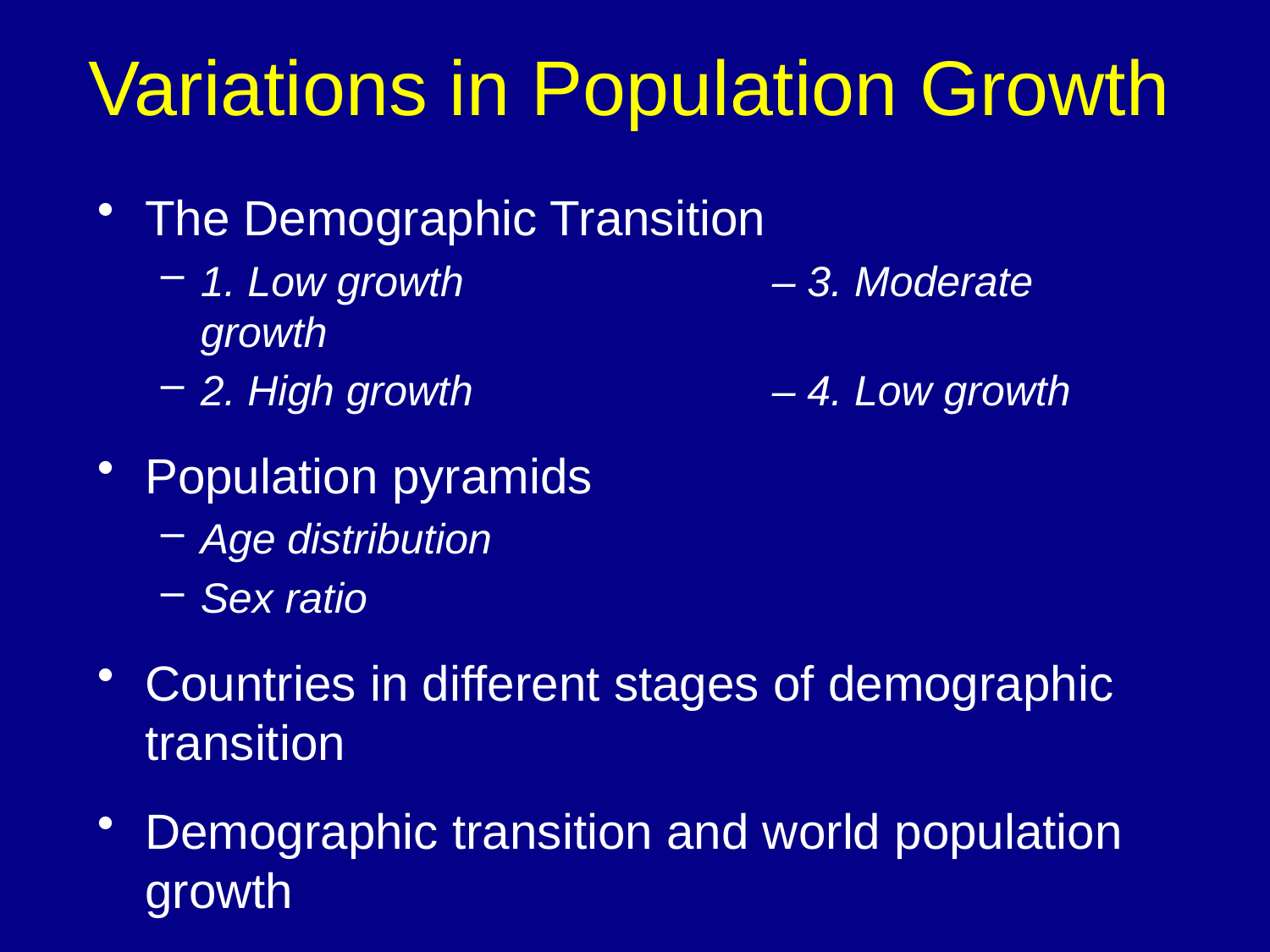

# Variations in Population Growth
The Demographic Transition
1. Low growth	– 3. Moderate growth
2. High growth	– 4. Low growth

Population pyramids
Age distribution
Sex ratio

Countries in different stages of demographic transition

Demographic transition and world population growth